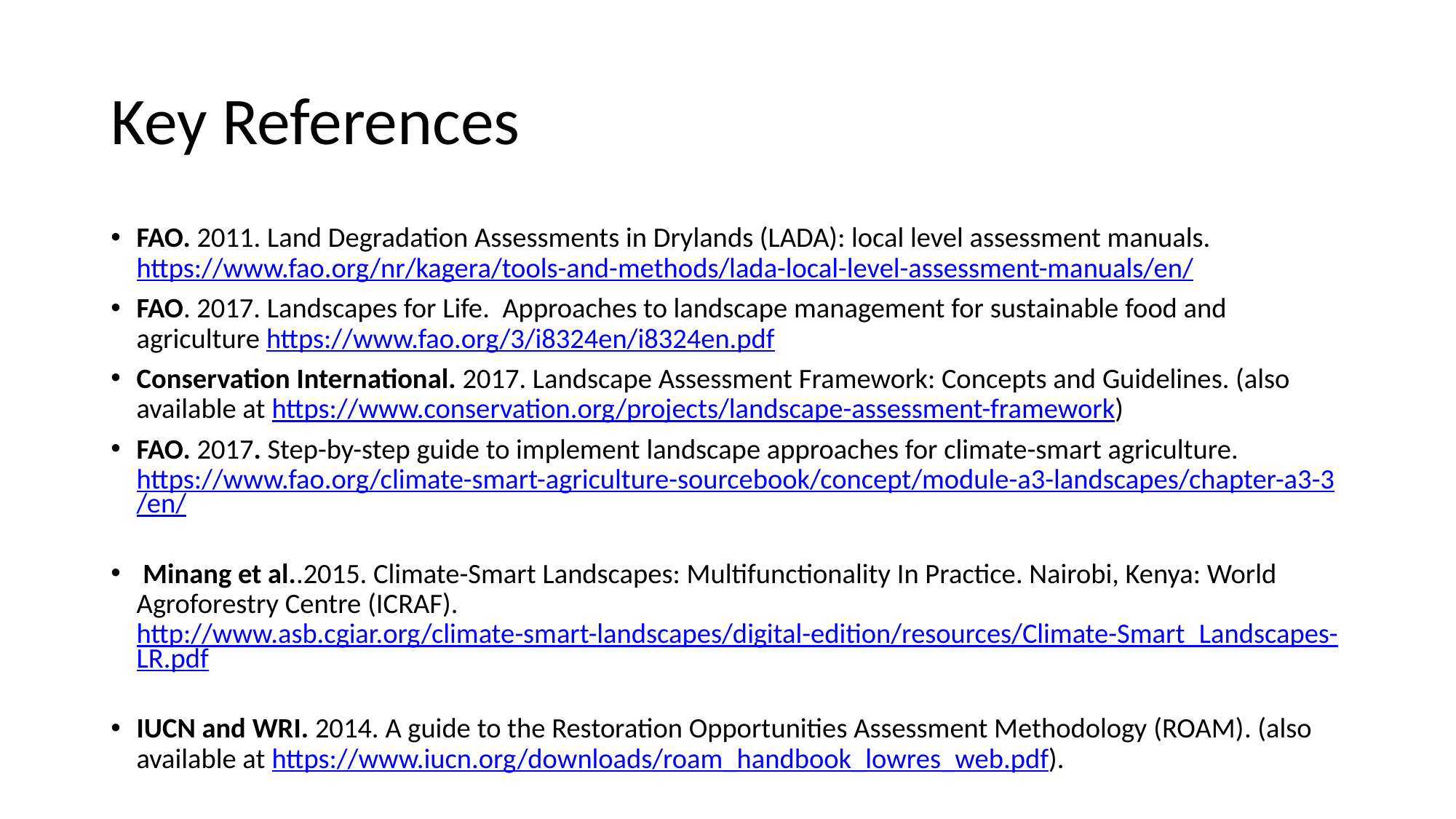

# Key References
FAO. 2011. Land Degradation Assessments in Drylands (LADA): local level assessment manuals. https://www.fao.org/nr/kagera/tools-and-methods/lada-local-level-assessment-manuals/en/
FAO. 2017. Landscapes for Life.  Approaches to landscape management for sustainable food and agriculture https://www.fao.org/3/i8324en/i8324en.pdf
Conservation International. 2017. Landscape Assessment Framework: Concepts and Guidelines. (also available at https://www.conservation.org/projects/landscape-assessment-framework)
FAO. 2017. Step-by-step guide to implement landscape approaches for climate-smart agriculture. https://www.fao.org/climate-smart-agriculture-sourcebook/concept/module-a3-landscapes/chapter-a3-3/en/
 Minang et al..2015. Climate-Smart Landscapes: Multifunctionality In Practice. Nairobi, Kenya: World Agroforestry Centre (ICRAF). http://www.asb.cgiar.org/climate-smart-landscapes/digital-edition/resources/Climate-Smart_Landscapes-LR.pdf
IUCN and WRI. 2014. A guide to the Restoration Opportunities Assessment Methodology (ROAM). (also available at https://www.iucn.org/downloads/roam_handbook_lowres_web.pdf).